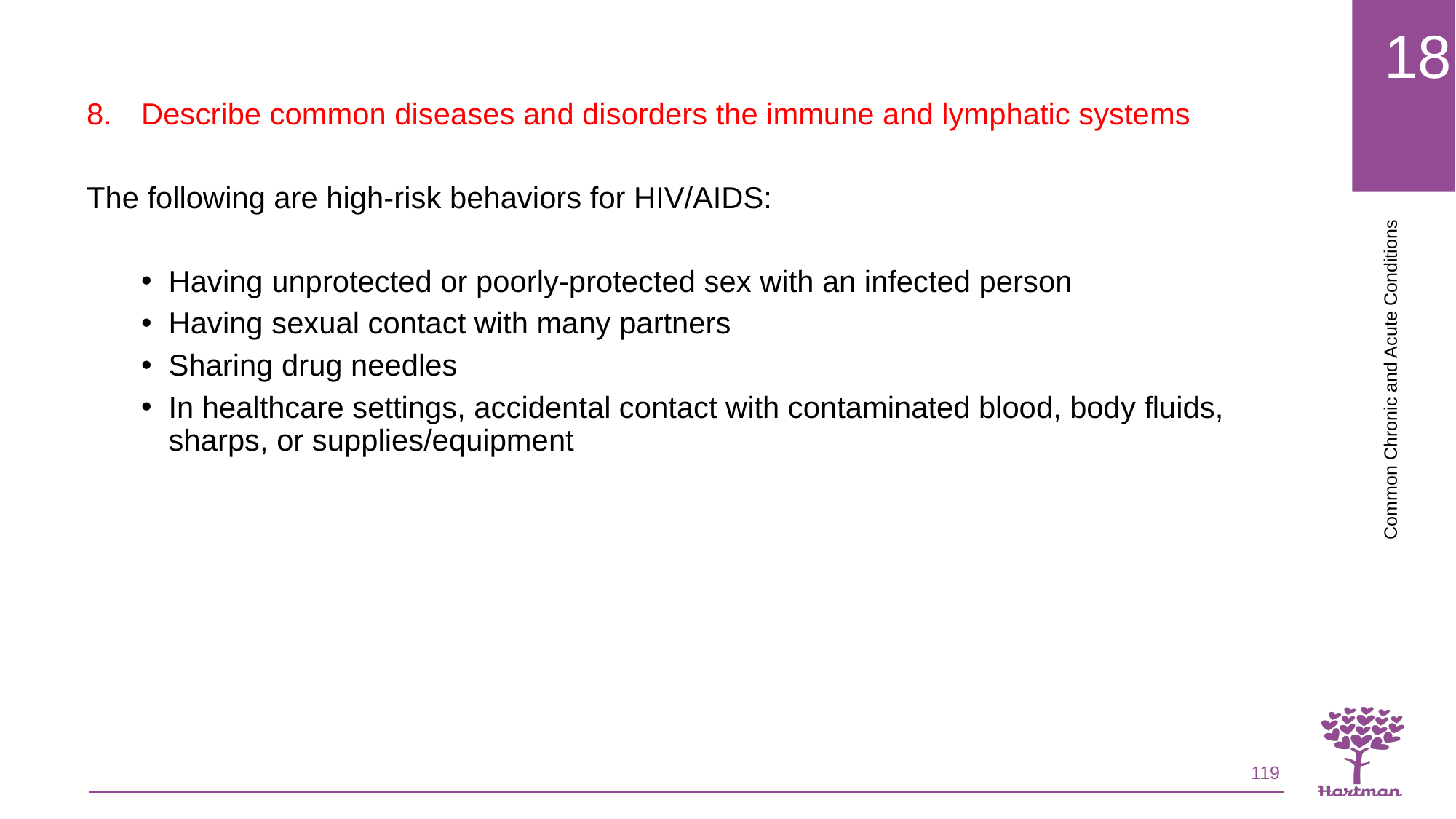

Describe common diseases and disorders the immune and lymphatic systems

The following are high-risk behaviors for HIV/AIDS:

Having unprotected or poorly-protected sex with an infected person
Having sexual contact with many partners
Sharing drug needles
In healthcare settings, accidental contact with contaminated blood, body fluids, sharps, or supplies/equipment

119